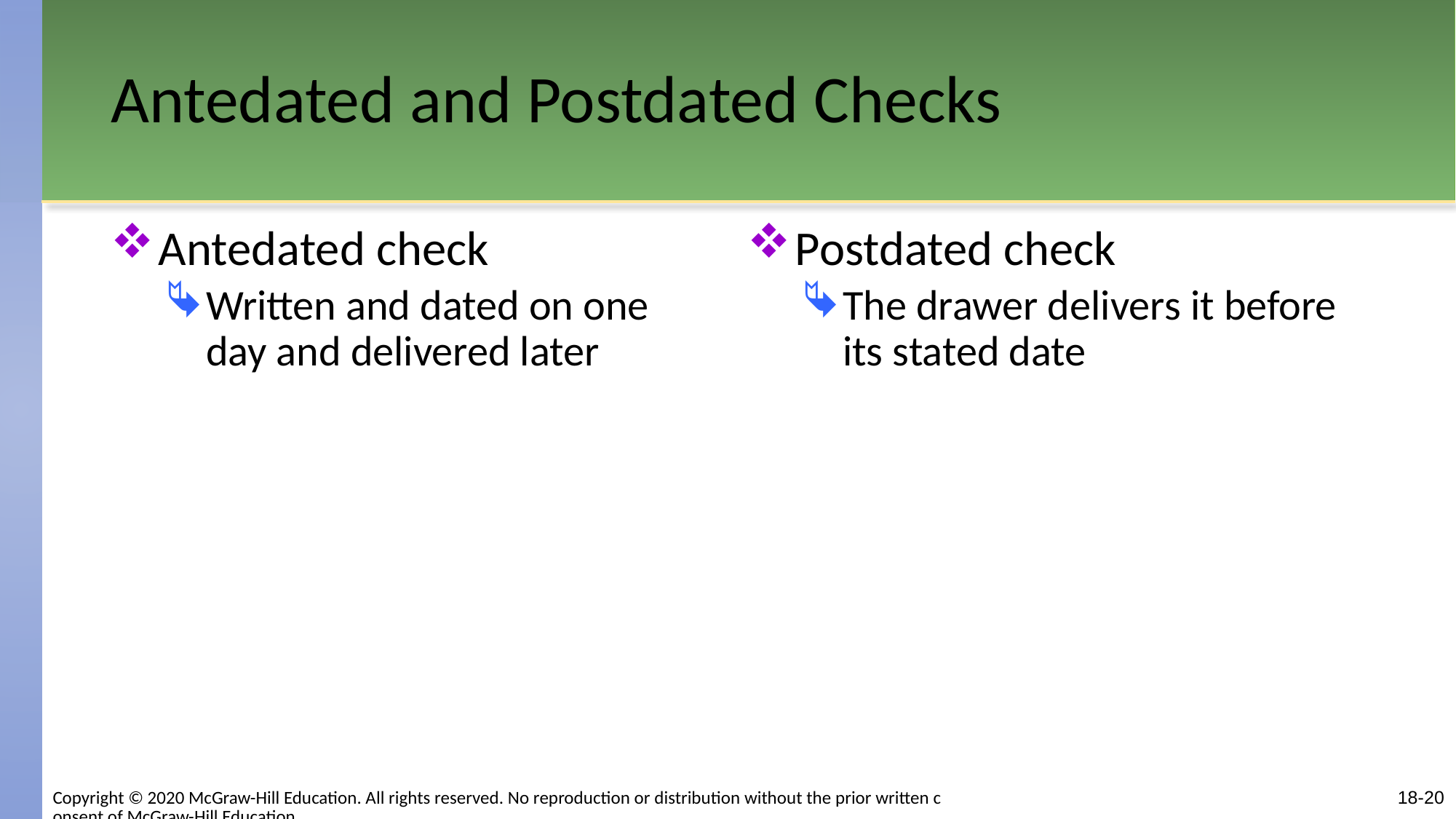

# Antedated and Postdated Checks
Antedated check
Written and dated on one day and delivered later

Postdated check
The drawer delivers it before its stated date
Copyright © 2020 McGraw-Hill Education. All rights reserved. No reproduction or distribution without the prior written consent of McGraw-Hill Education.
18-20